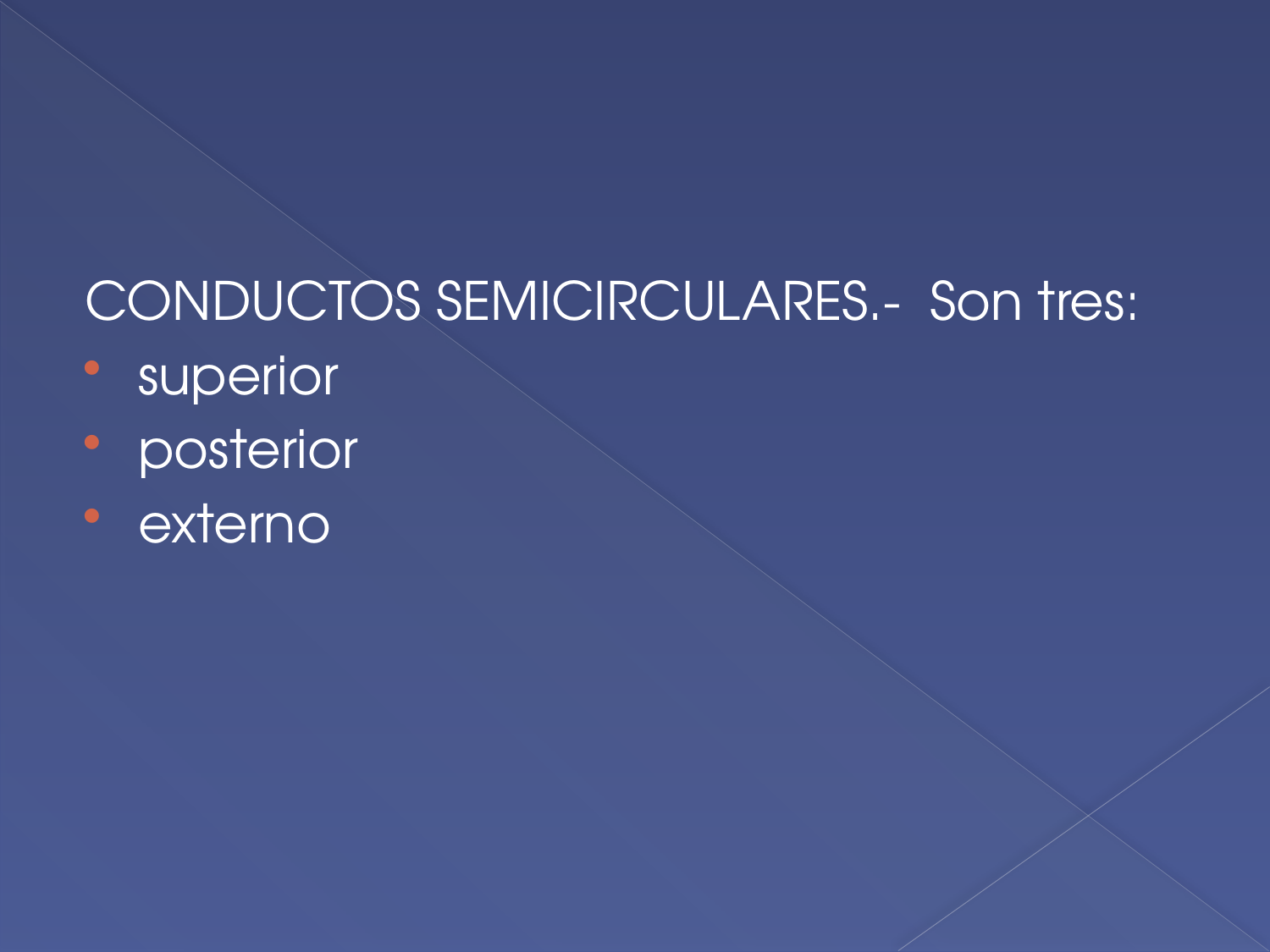

#
CONDUCTOS SEMICIRCULARES.-  Son tres:
superior
posterior
externo